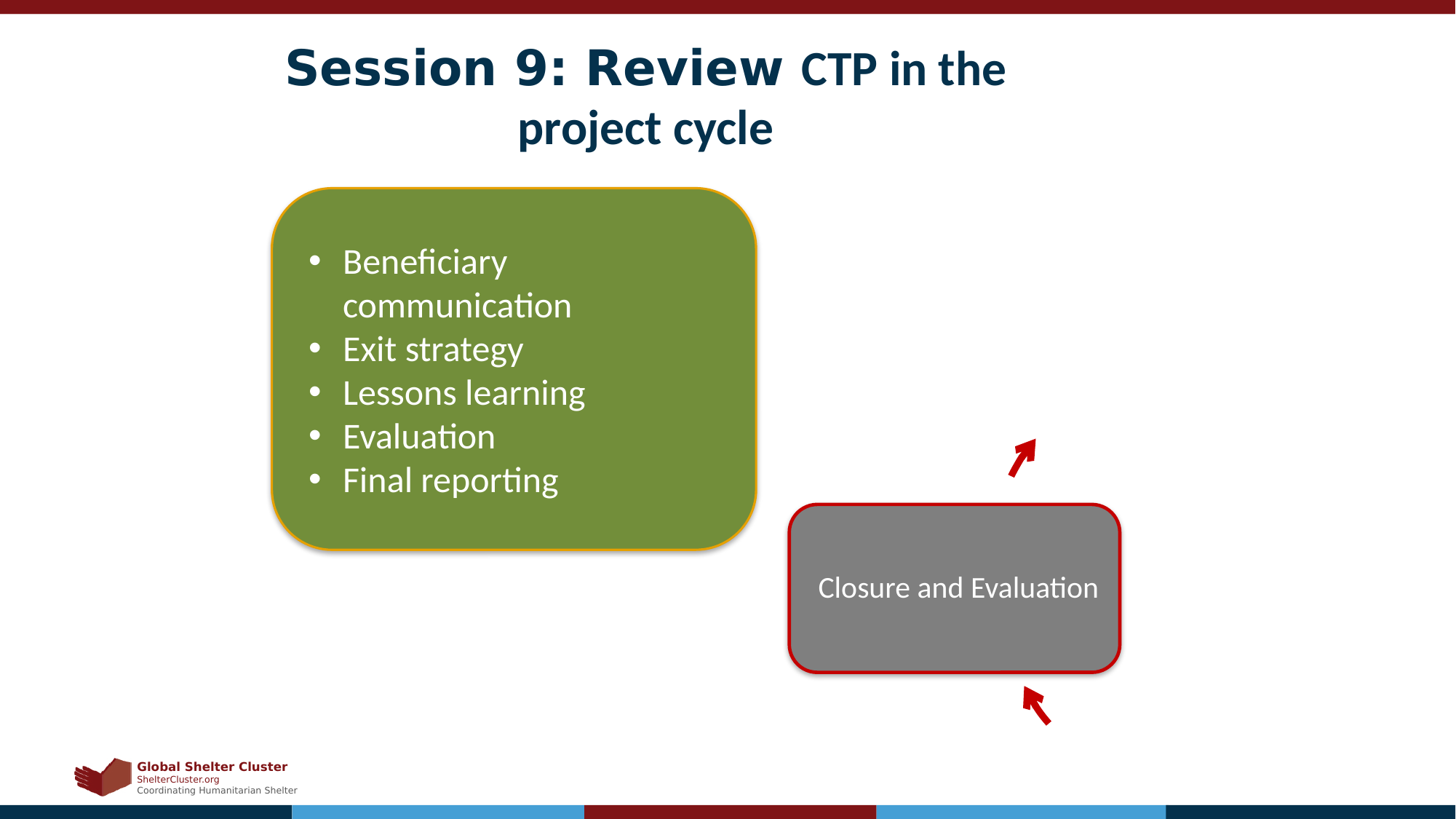

# Session 9: Review CTP in the project cycle

Beneficiary communication
Exit strategy
Lessons learning
Evaluation
Final reporting

Closure and Evaluation